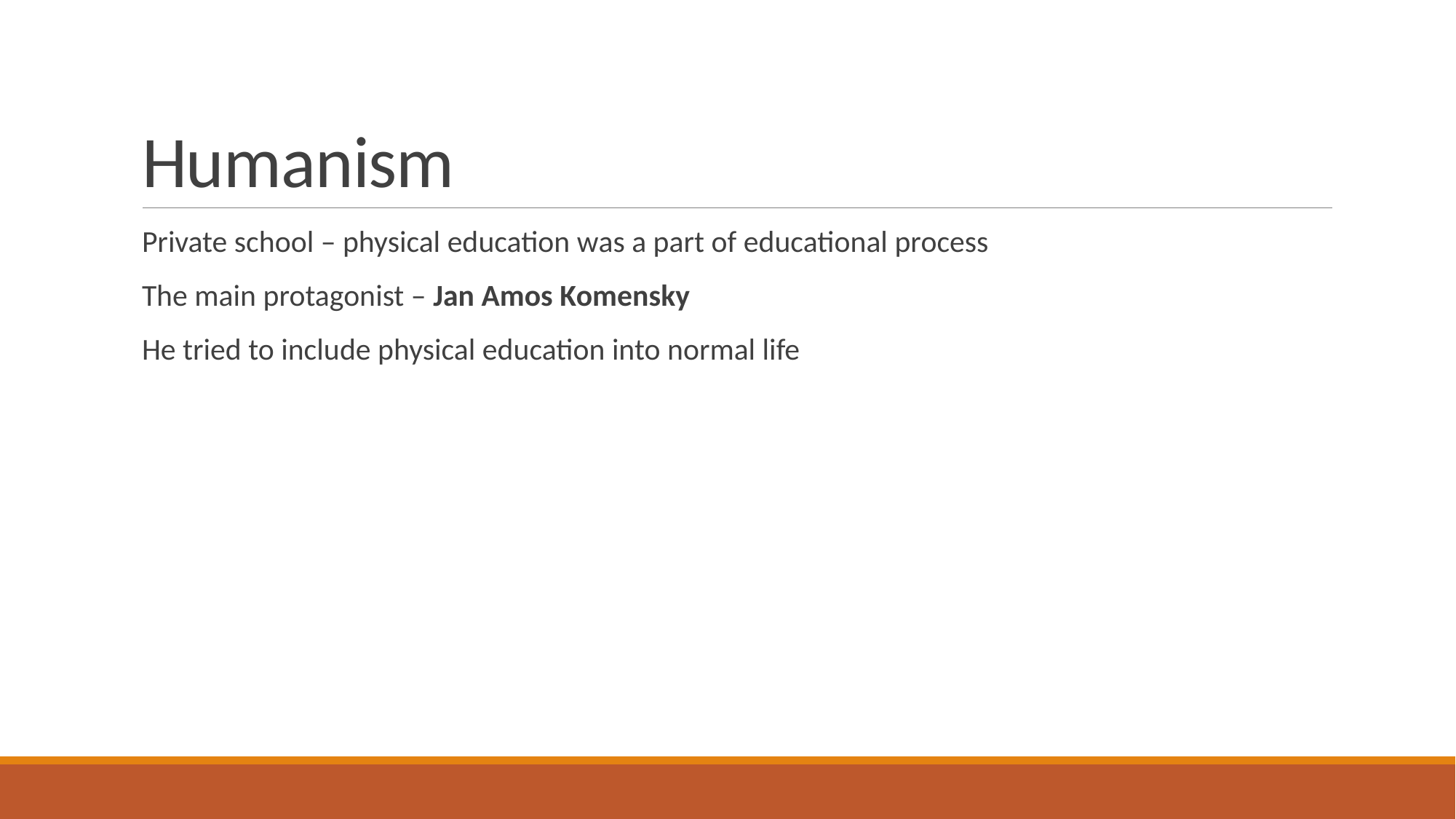

# Humanism
Private school – physical education was a part of educational process
The main protagonist – Jan Amos Komensky
He tried to include physical education into normal life